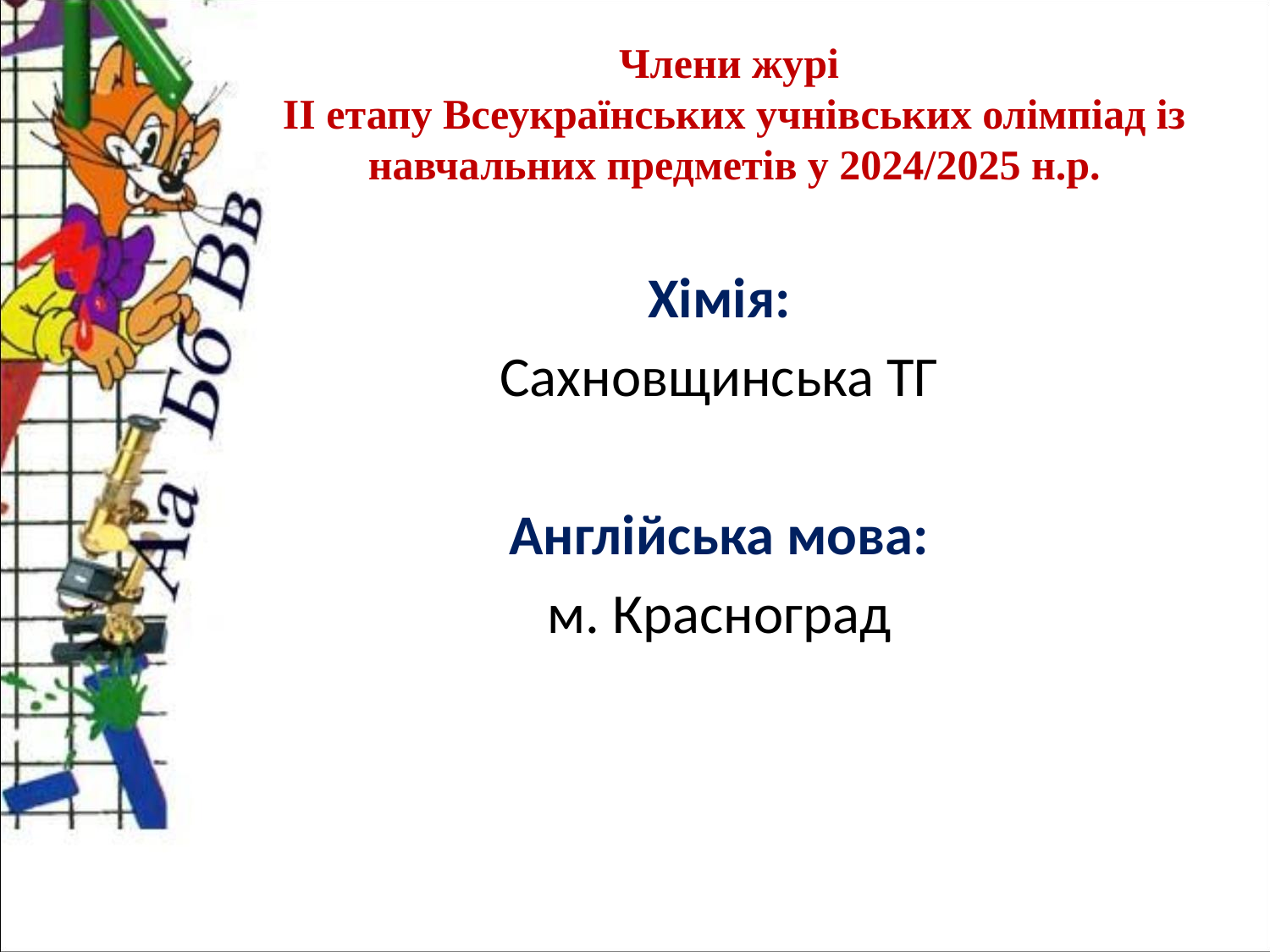

Члени журі
ІІ етапу Всеукраїнських учнівських олімпіад із навчальних предметів у 2024/2025 н.р.

Хімія:
Сахновщинська ТГ

Англійська мова:
м. Красноград